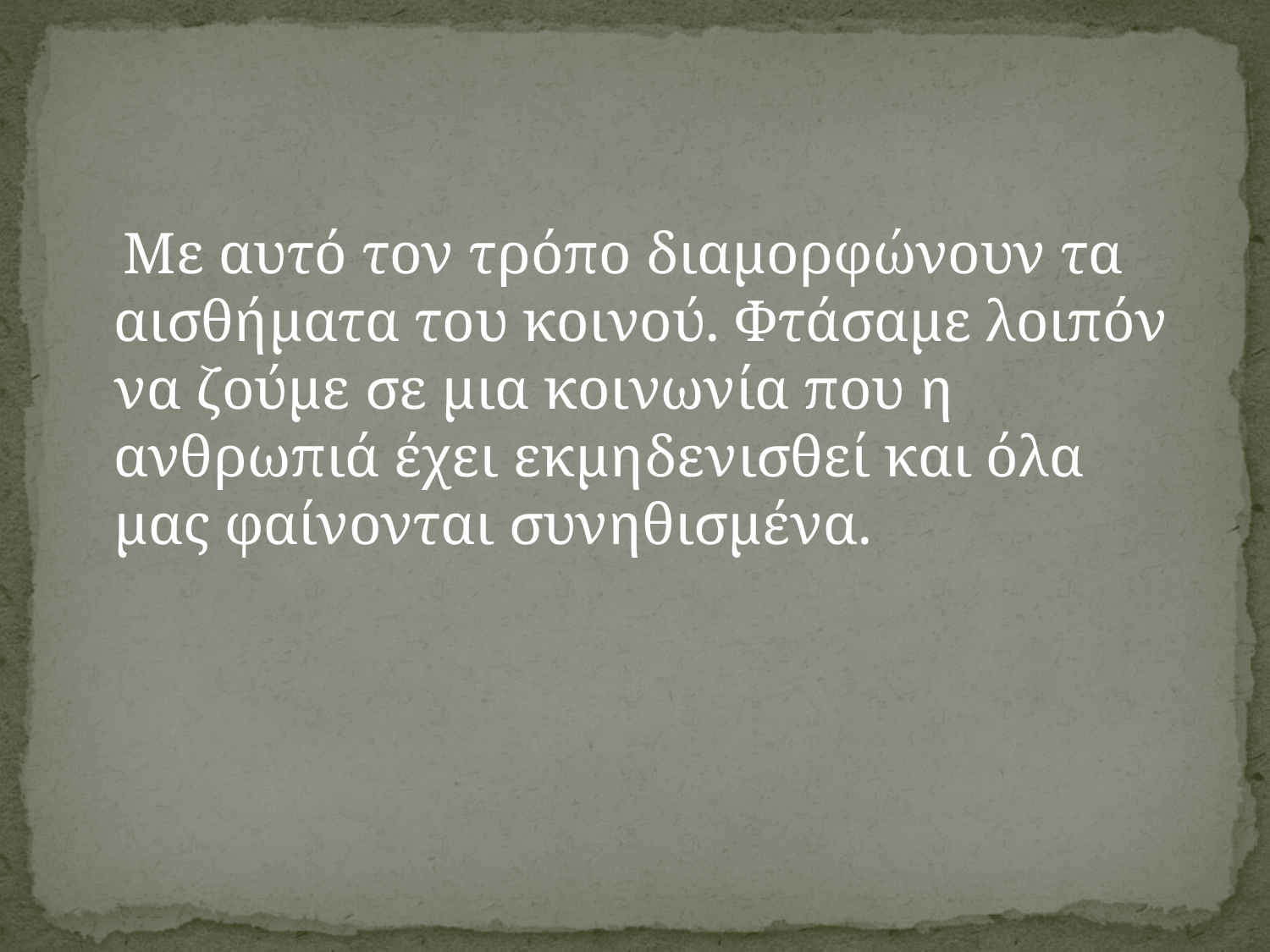

#
    Με αυτό τον τρόπο διαμορφώνουν τα αισθήματα του κοινού. Φτάσαμε λοιπόν να ζούμε σε μια κοινωνία που η ανθρωπιά έχει εκμηδενισθεί και όλα μας φαίνονται συνηθισμένα.